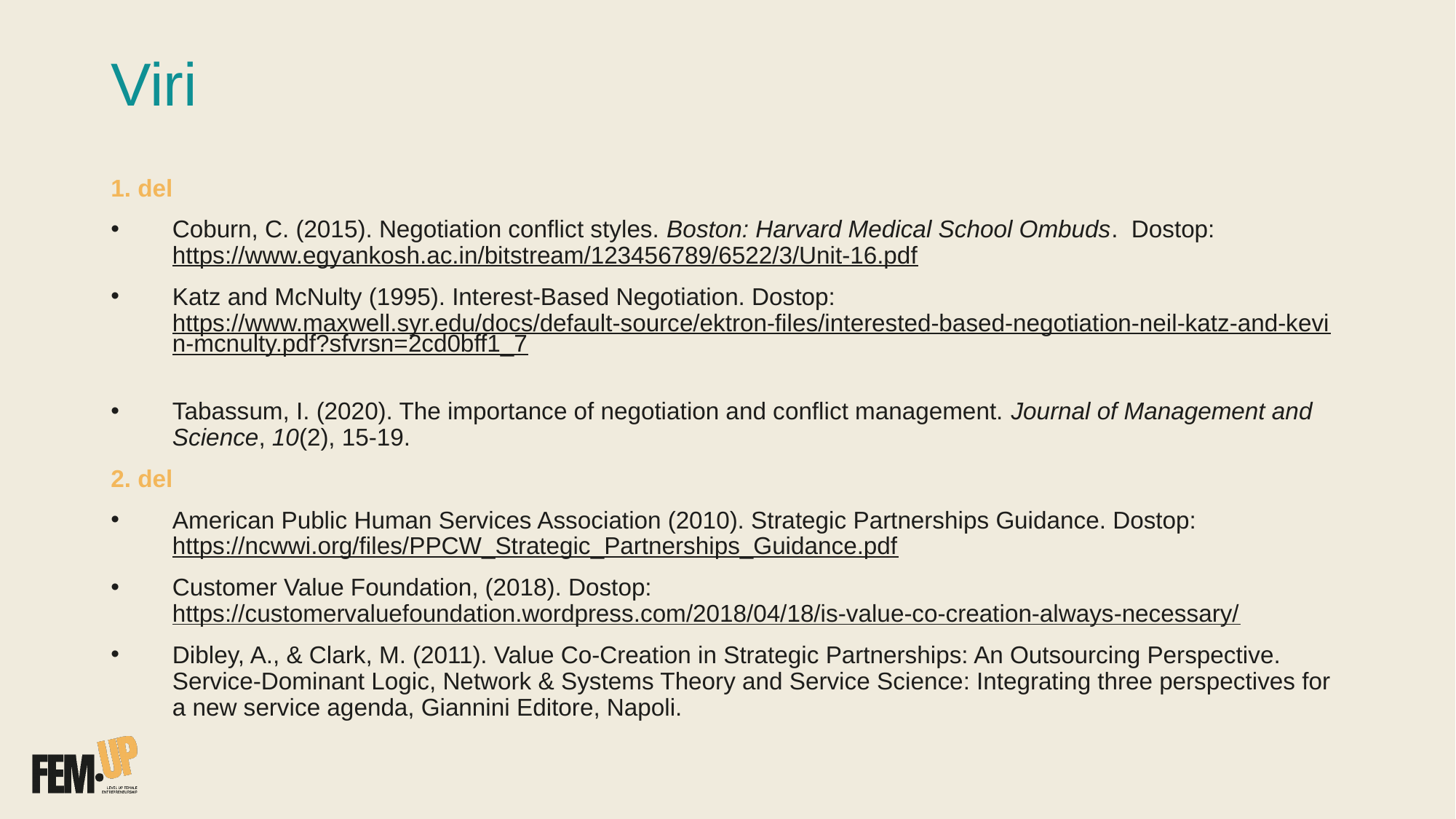

# Viri
1. del
Coburn, C. (2015). Negotiation conflict styles. Boston: Harvard Medical School Ombuds.  Dostop: https://www.egyankosh.ac.in/bitstream/123456789/6522/3/Unit-16.pdf
Katz and McNulty (1995). Interest-Based Negotiation. Dostop: https://www.maxwell.syr.edu/docs/default-source/ektron-files/interested-based-negotiation-neil-katz-and-kevin-mcnulty.pdf?sfvrsn=2cd0bff1_7
Tabassum, I. (2020). The importance of negotiation and conflict management. Journal of Management and    Science, 10(2), 15-19.​
2. del
American Public Human Services Association (2010). Strategic Partnerships Guidance. Dostop: https://ncwwi.org/files/PPCW_Strategic_Partnerships_Guidance.pdf
Customer Value Foundation, (2018). Dostop: https://customervaluefoundation.wordpress.com/2018/04/18/is-value-co-creation-always-necessary/
Dibley, A., & Clark, M. (2011). Value Co-Creation in Strategic Partnerships: An Outsourcing Perspective. Service-Dominant Logic, Network & Systems Theory and Service Science: Integrating three perspectives for a new service agenda, Giannini Editore, Napoli.